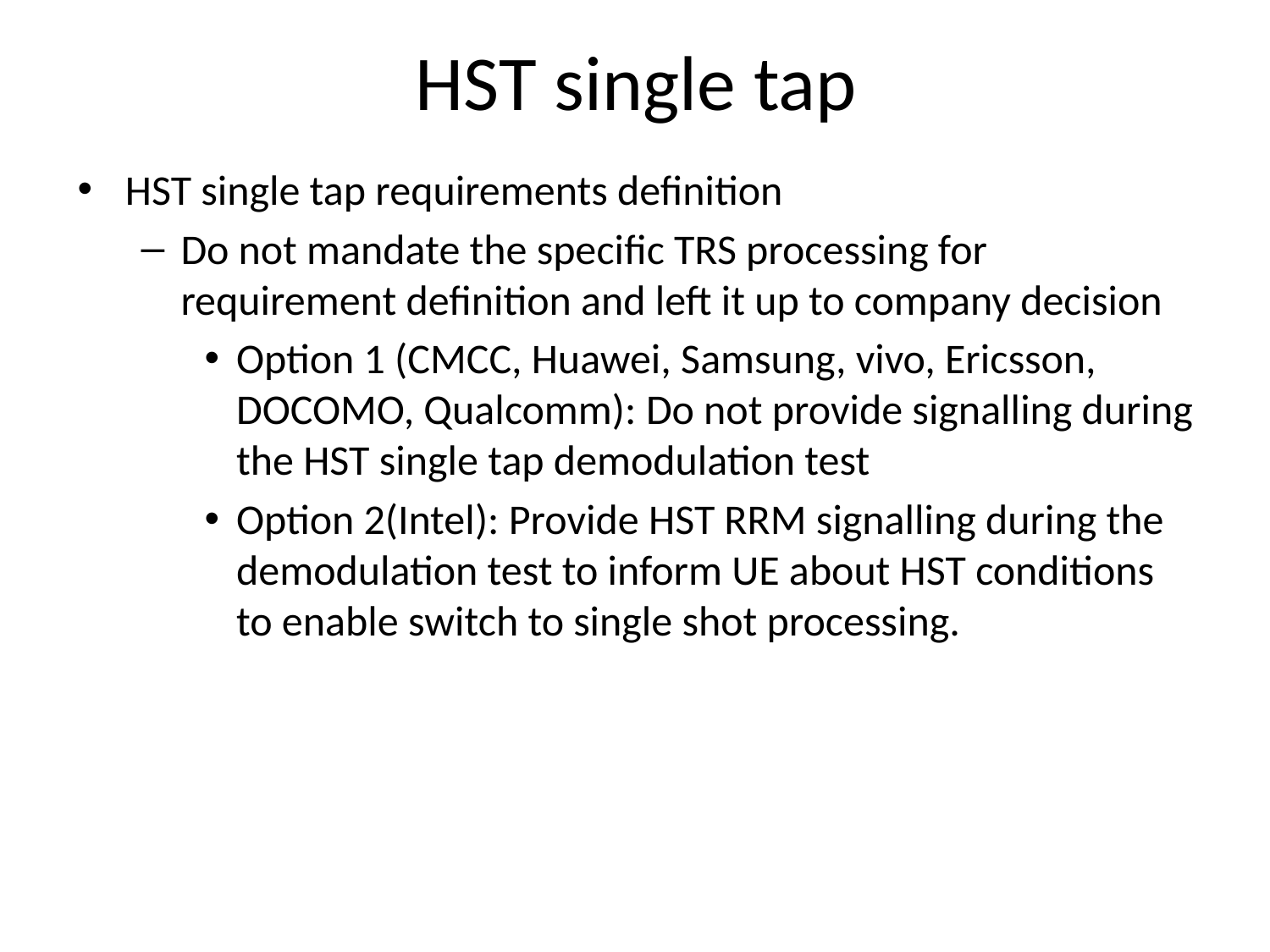

# HST single tap
HST single tap requirements definition
Do not mandate the specific TRS processing for requirement definition and left it up to company decision
Option 1 (CMCC, Huawei, Samsung, vivo, Ericsson, DOCOMO, Qualcomm): Do not provide signalling during the HST single tap demodulation test
Option 2(Intel): Provide HST RRM signalling during the demodulation test to inform UE about HST conditions to enable switch to single shot processing.